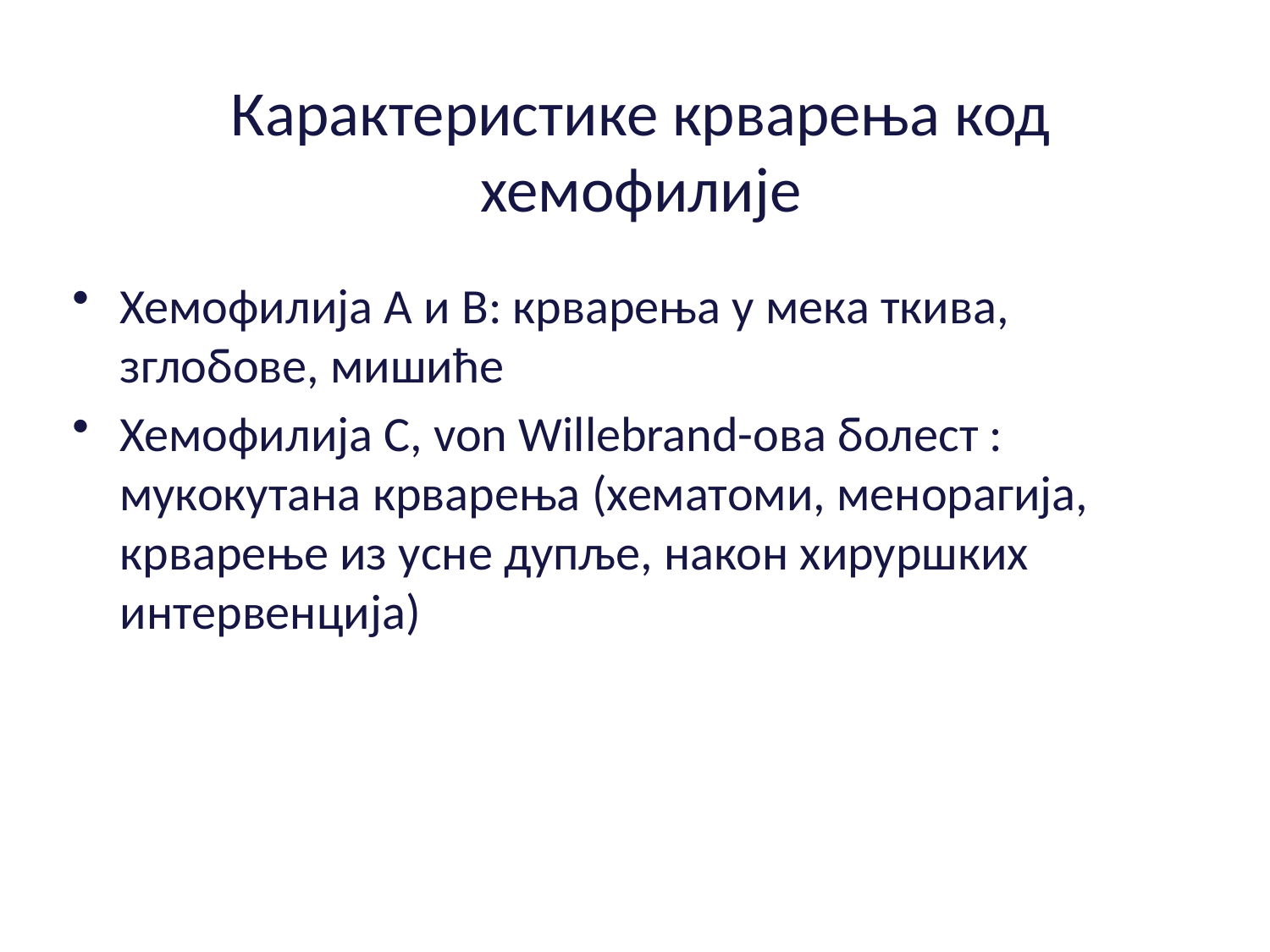

# Карактеристике крварења код хемофилије
Хемофилија А и B: крварења у мека ткива, зглобове, мишиће
Хемофилија C, von Willebrand-ова болест : мукокутана крварења (хематоми, менорагија, крварење из усне дупље, након хируршких интервенција)